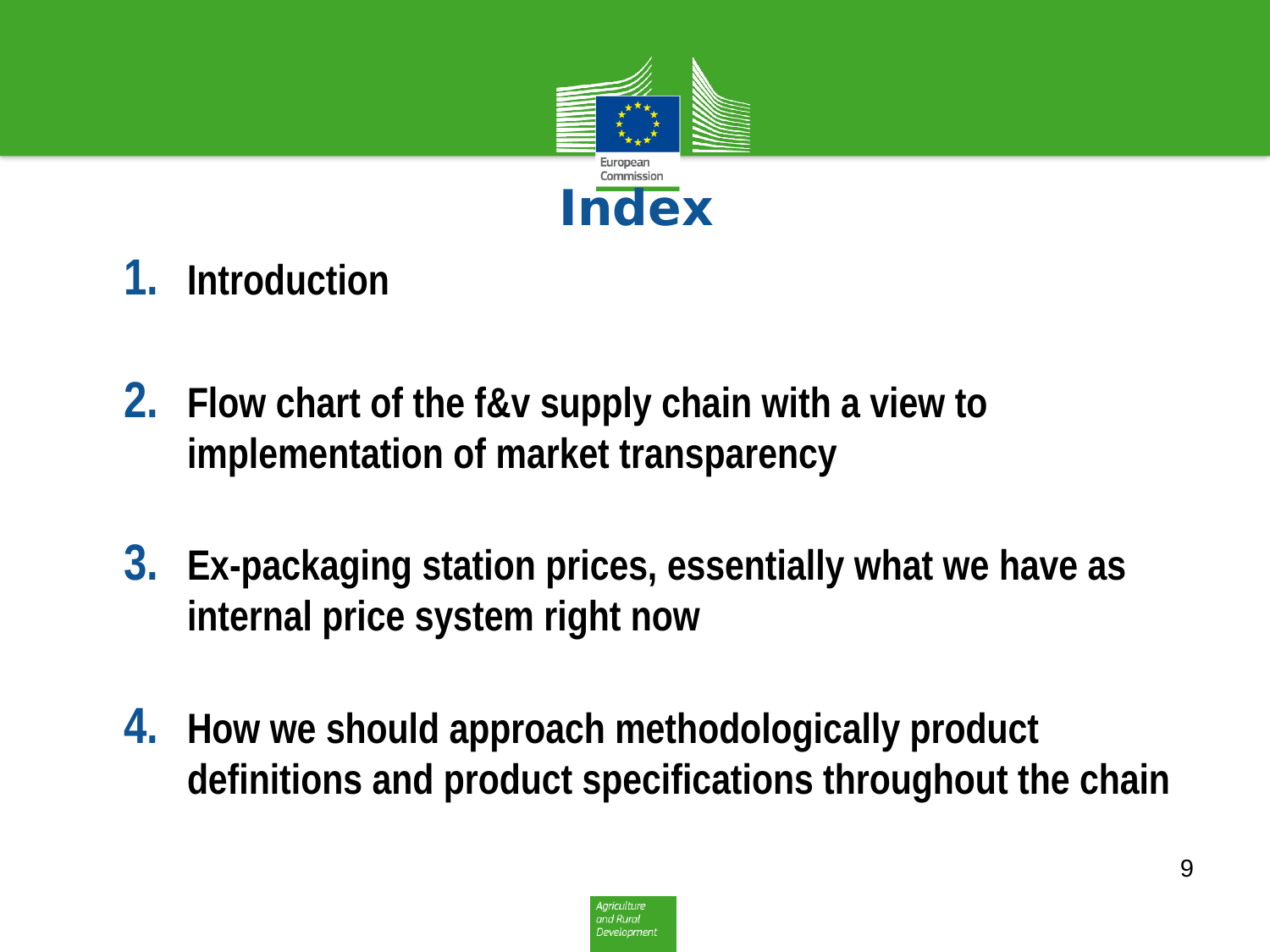

# Index
Introduction

Flow chart of the f&v supply chain with a view to implementation of market transparency
Ex-packaging station prices, essentially what we have as internal price system right now
How we should approach methodologically product definitions and product specifications throughout the chain
9